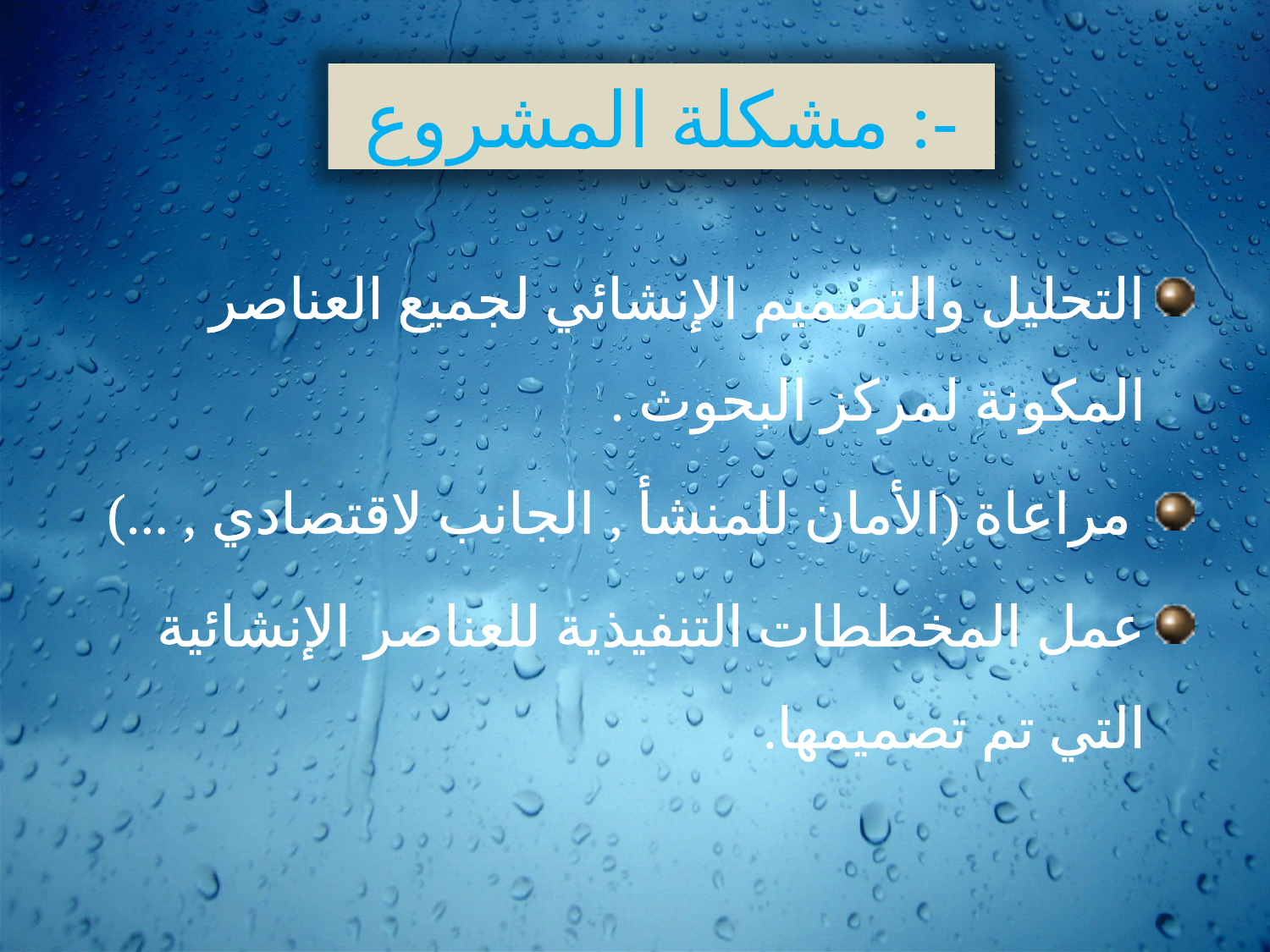

مشكلة المشروع :-
التحليل والتصميم الإنشائي لجميع العناصر المكونة لمركز البحوث .
 مراعاة (الأمان للمنشأ , الجانب لاقتصادي , ...)
عمل المخططات التنفيذية للعناصر الإنشائية التي تم تصميمها.